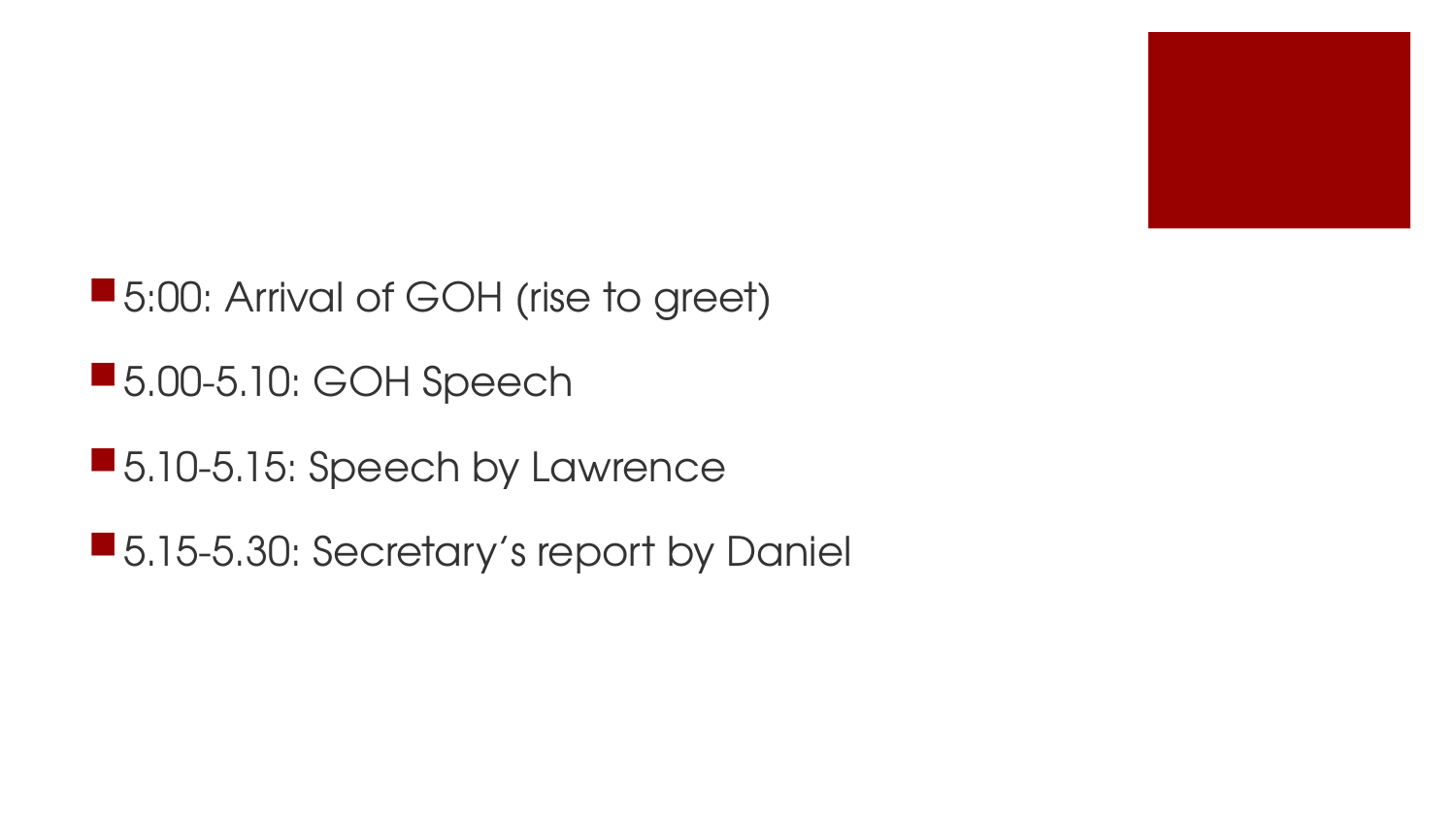

#
5:00: Arrival of GOH (rise to greet)
5.00-5.10: GOH Speech
5.10-5.15: Speech by Lawrence
5.15-5.30: Secretary’s report by Daniel